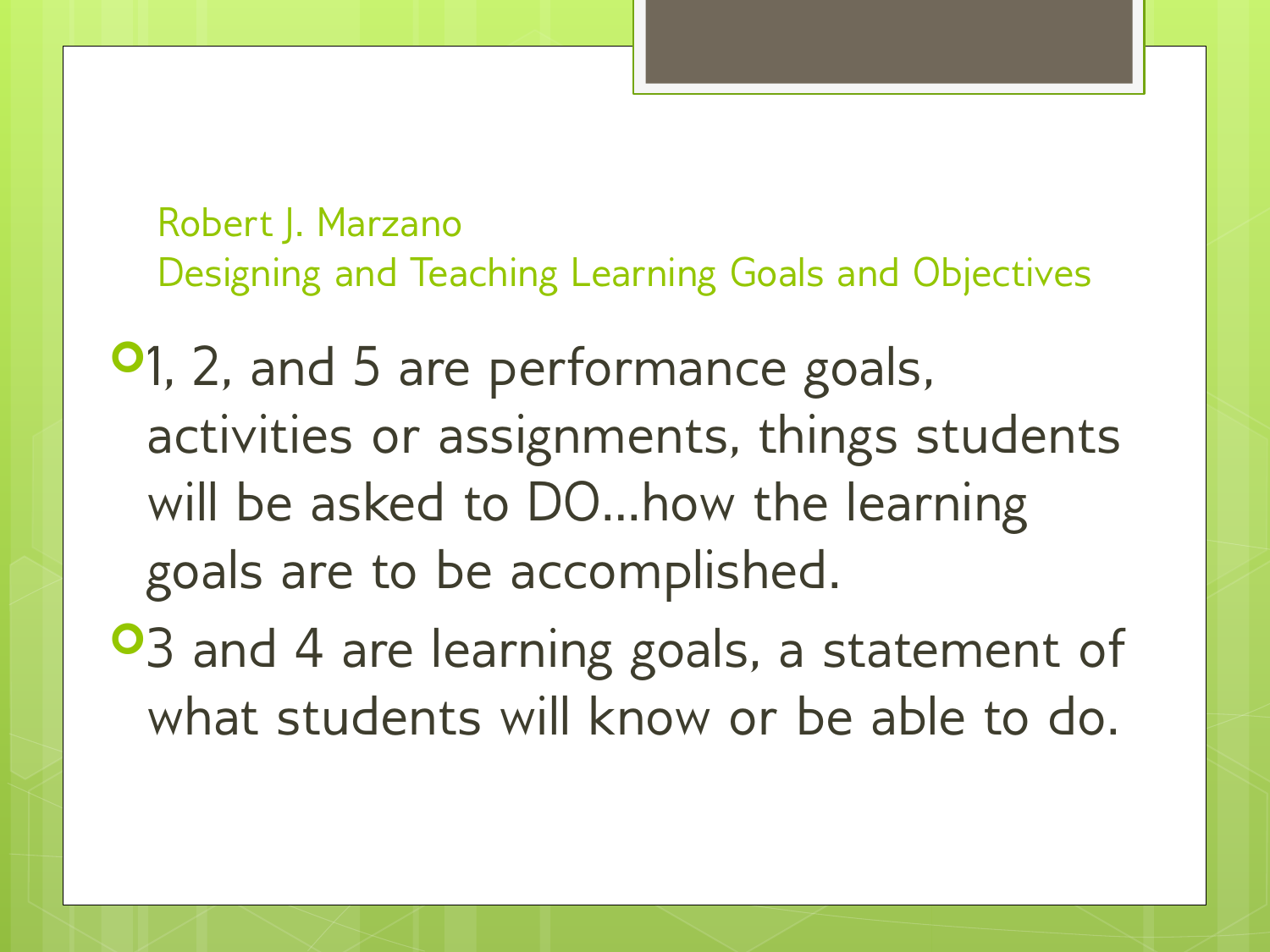

# Robert J. Marzano Designing and Teaching Learning Goals and Objectives
1, 2, and 5 are performance goals, activities or assignments, things students will be asked to DO…how the learning goals are to be accomplished.
3 and 4 are learning goals, a statement of what students will know or be able to do.